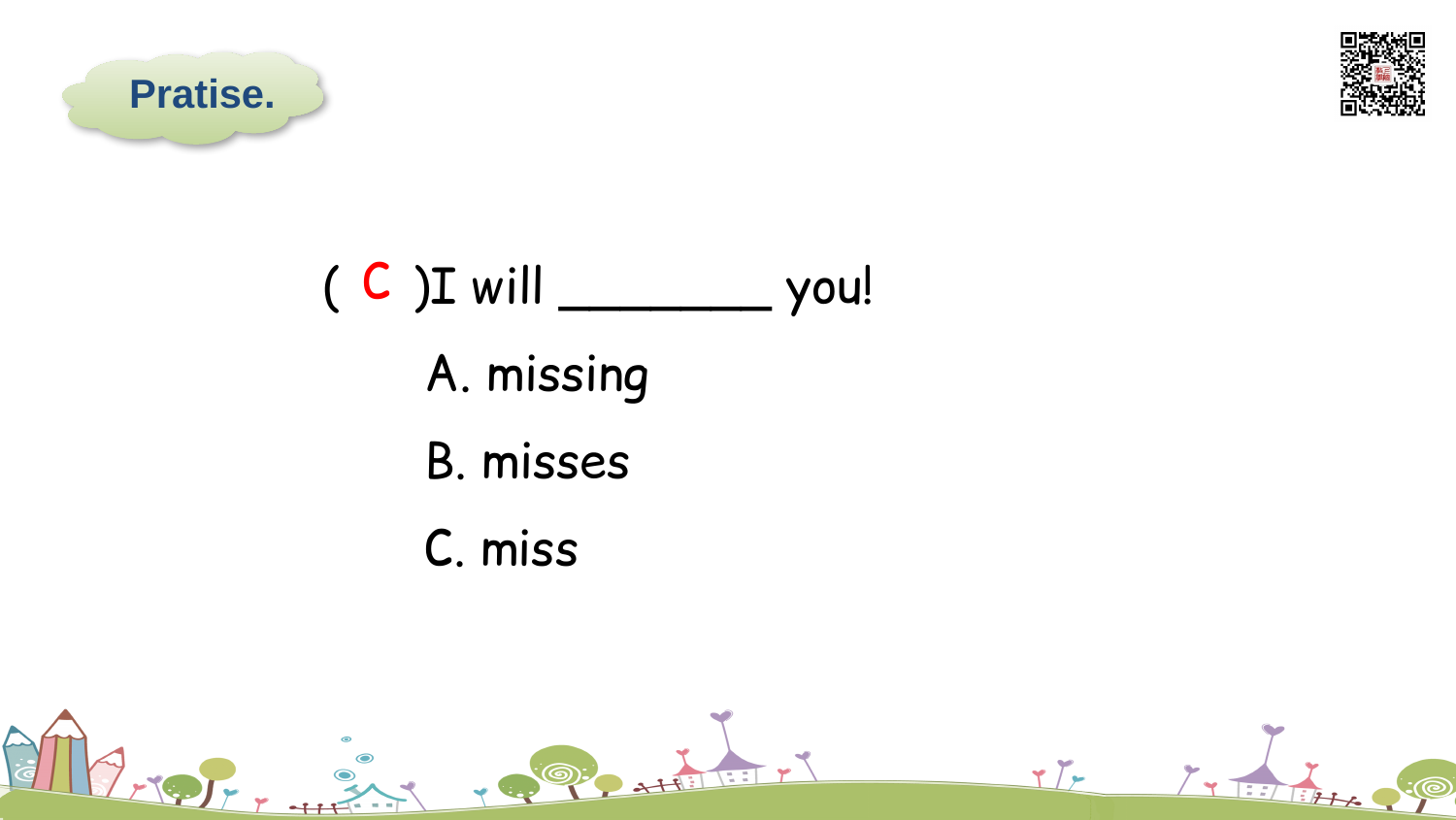

Pratise.
(     )I will _______ you!
       A. missing
       B. misses
       C. miss

C